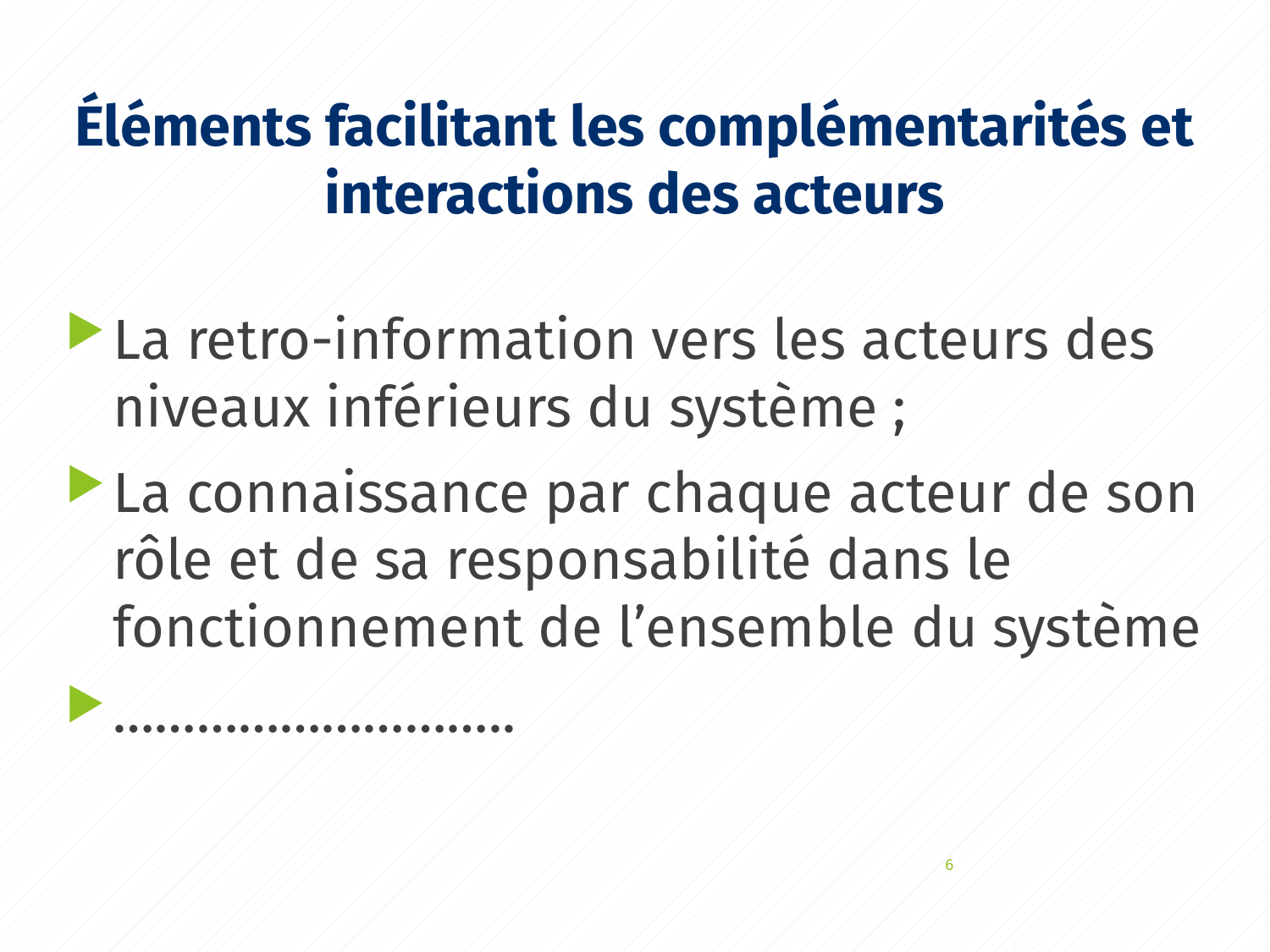

# Éléments facilitant les complémentarités et interactions des acteurs
La retro-information vers les acteurs des niveaux inférieurs du système ;
La connaissance par chaque acteur de son rôle et de sa responsabilité dans le fonctionnement de l’ensemble du système
………………………..
6